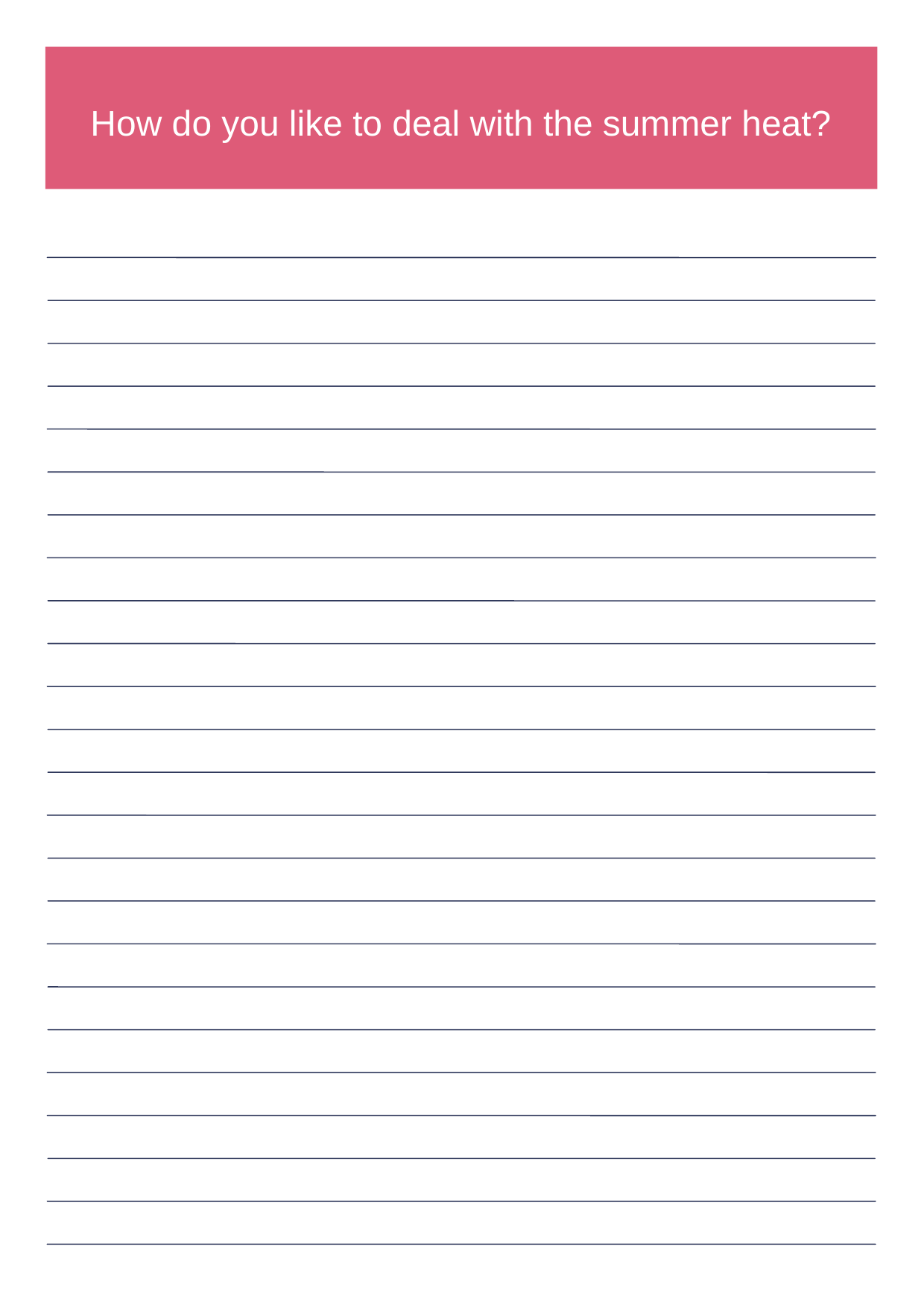

How do you like to deal with the summer heat?